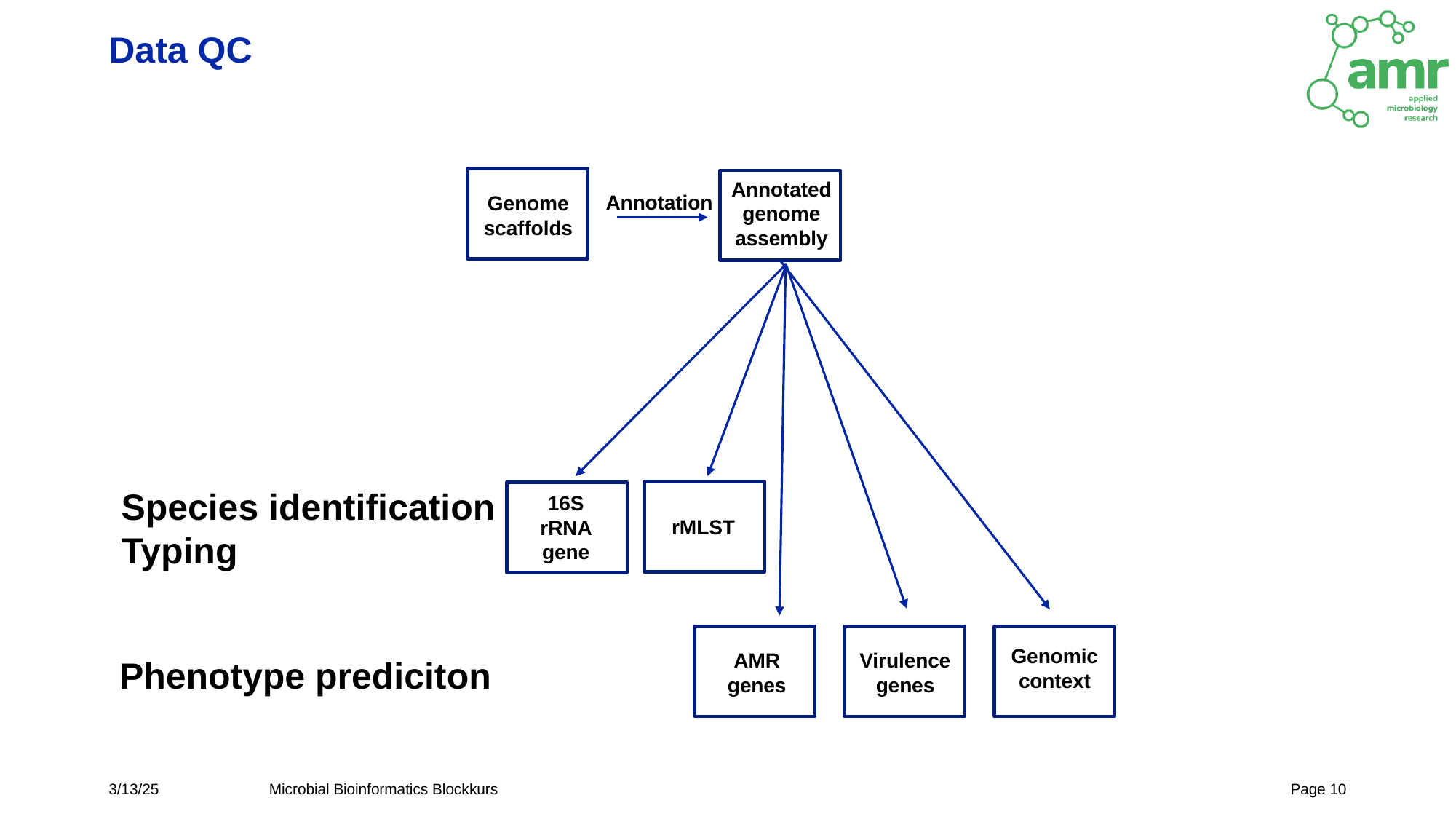

# Data QC

Annotated genome assembly
Annotation
Genome scaffolds
Species identification
Typing

16S rRNA gene
rMLST

Genomic context
AMR genes
Virulence genes
Phenotype prediciton
3/13/25
Microbial Bioinformatics Blockkurs
Page 10